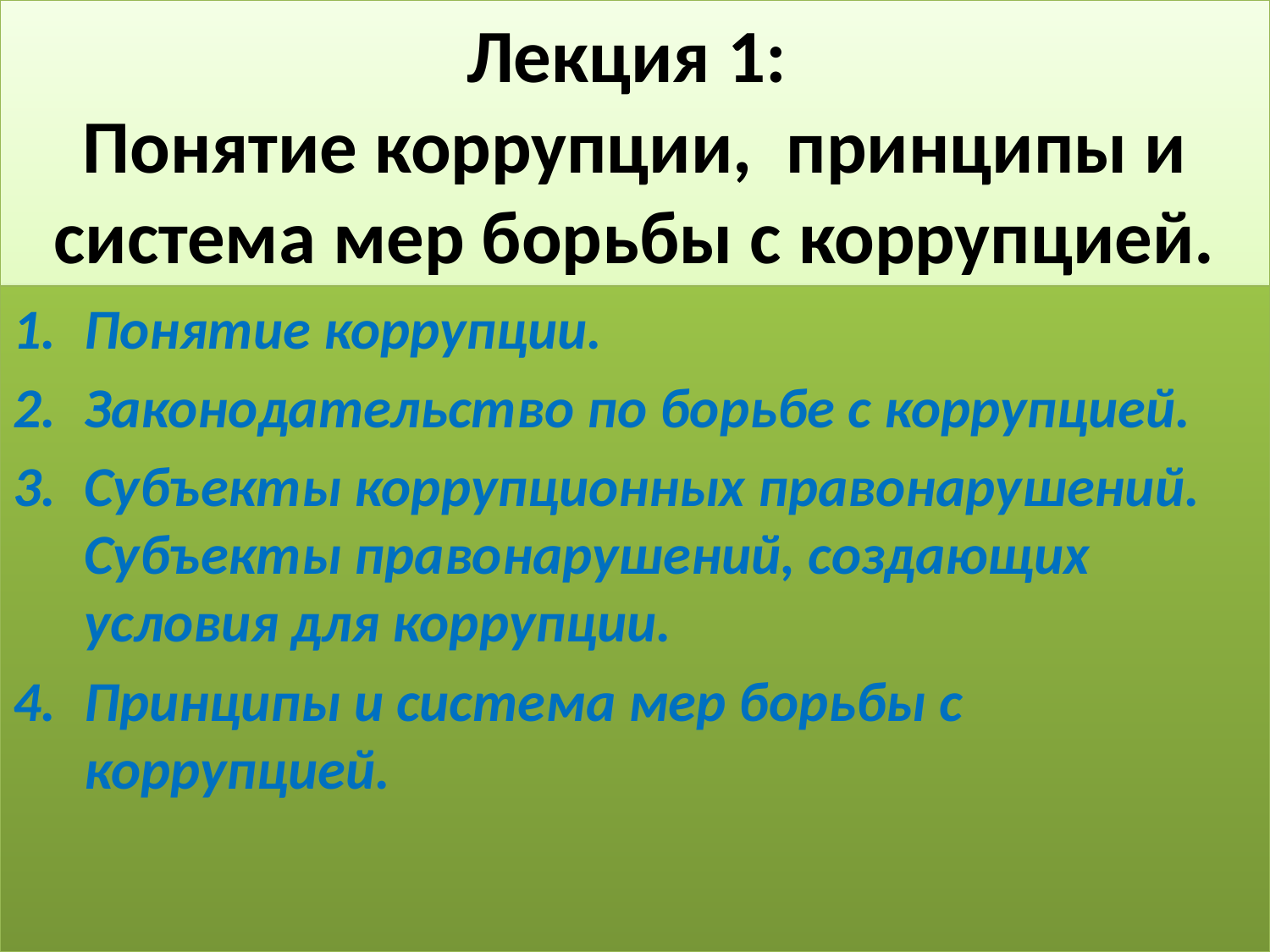

# Лекция 1: Понятие коррупции,  принципы и система мер борьбы с коррупцией.
Понятие коррупции.
Законодательство по борьбе с коррупцией.
Субъекты коррупционных правонарушений. Субъекты правонарушений, создающих условия для коррупции.
Принципы и система мер борьбы с коррупцией.